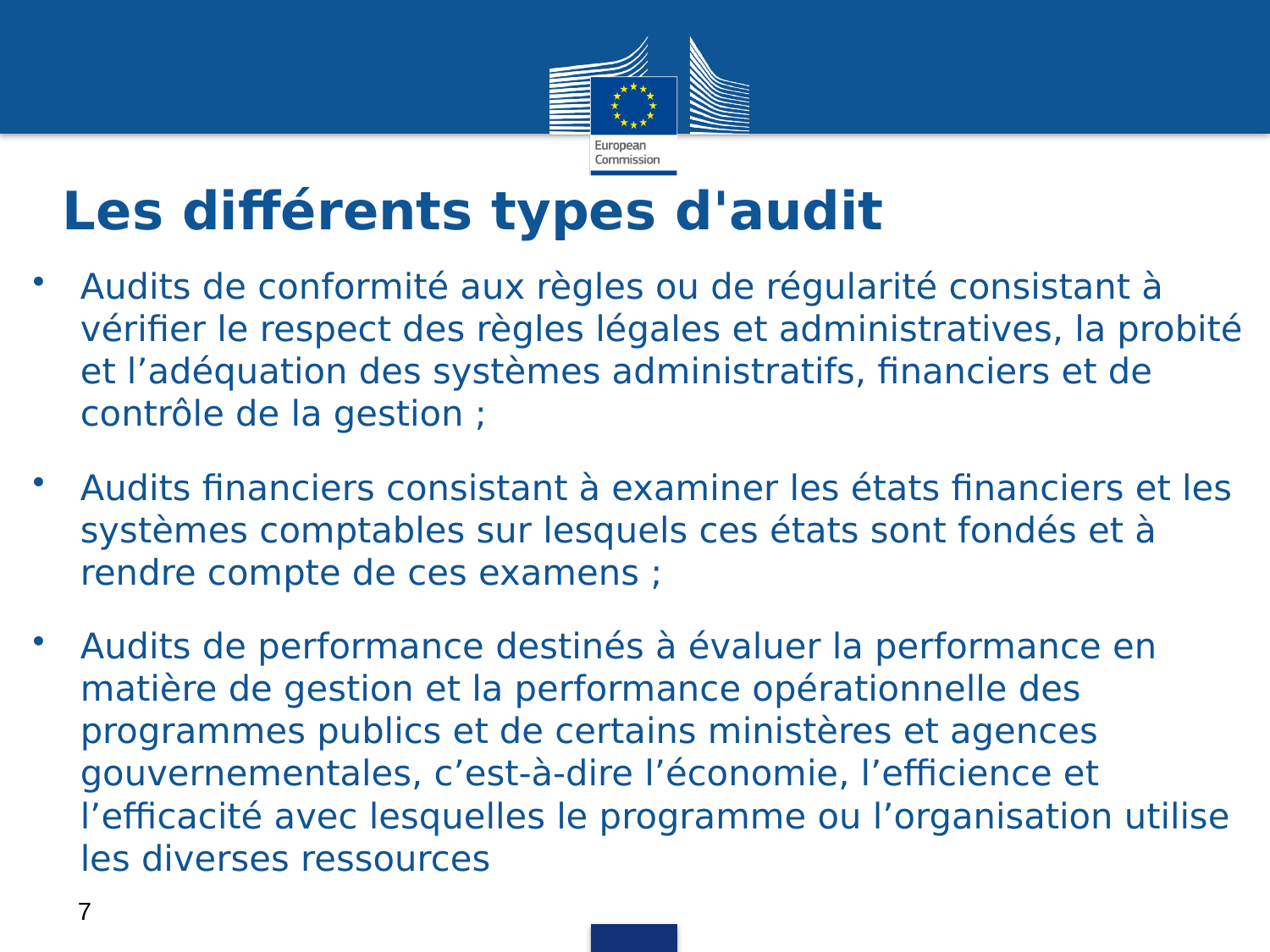

# Les différents types d'audit
Audits de conformité aux règles ou de régularité consistant à vérifier le respect des règles légales et administratives, la probité et l’adéquation des systèmes administratifs, financiers et de contrôle de la gestion ;
Audits financiers consistant à examiner les états financiers et les systèmes comptables sur lesquels ces états sont fondés et à rendre compte de ces examens ;
Audits de performance destinés à évaluer la performance en matière de gestion et la performance opérationnelle des programmes publics et de certains ministères et agences gouvernementales, c’est-à-dire l’économie, l’efficience et l’efficacité avec lesquelles le programme ou l’organisation utilise les diverses ressources

7